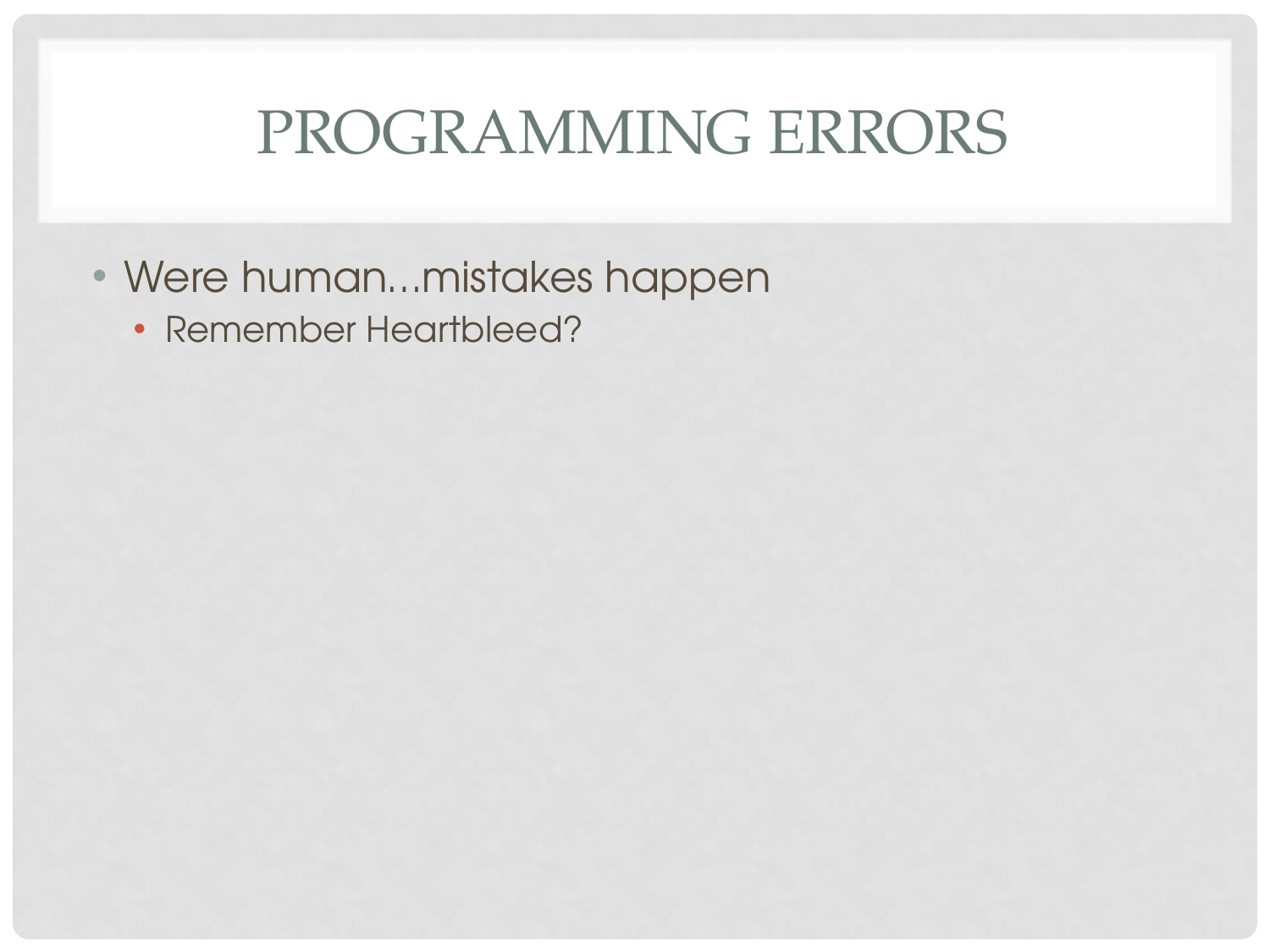

# Programming errors
Were human…mistakes happen
Remember Heartbleed?